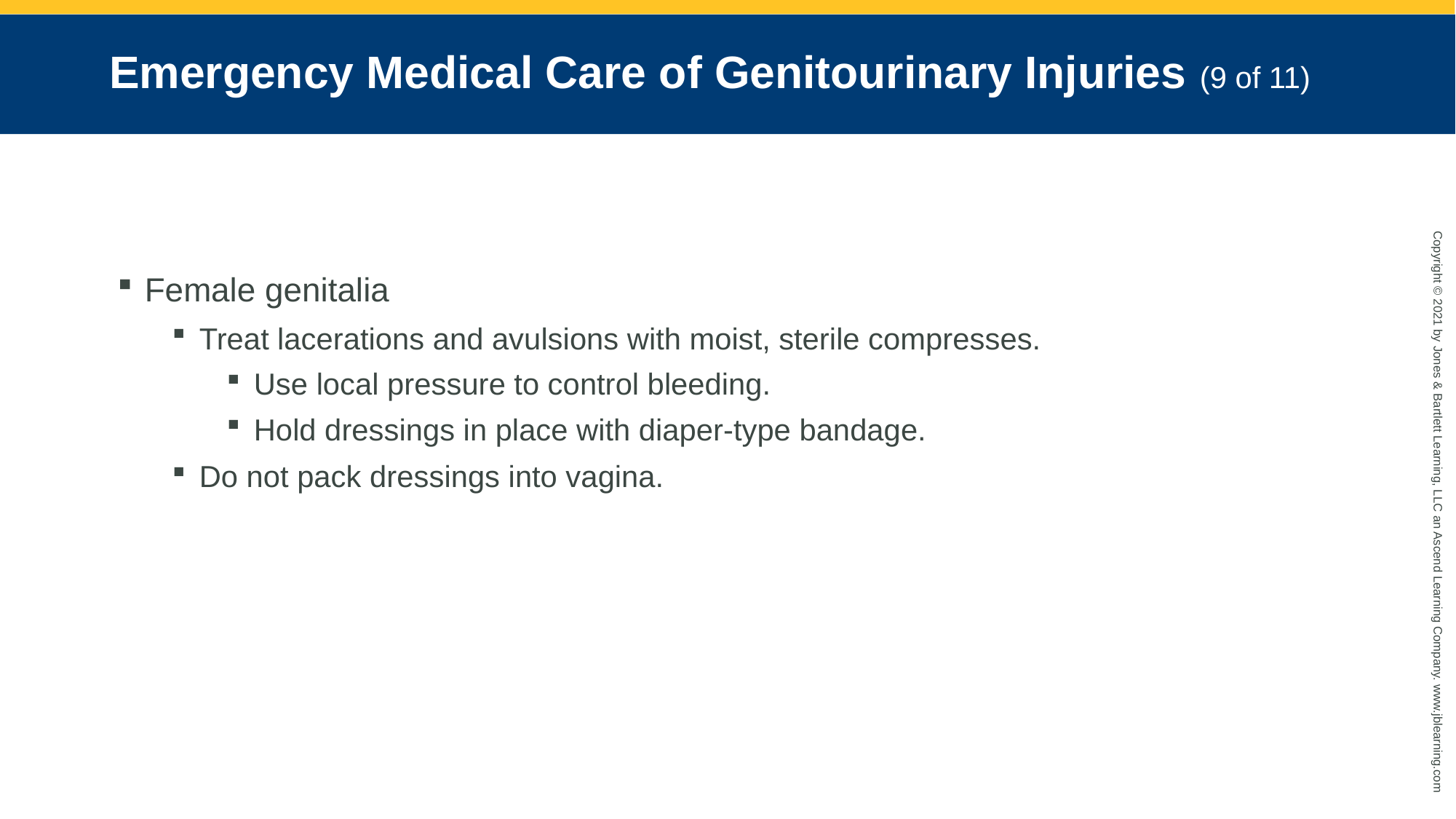

# Emergency Medical Care of Genitourinary Injuries (9 of 11)
Female genitalia
Treat lacerations and avulsions with moist, sterile compresses.
Use local pressure to control bleeding.
Hold dressings in place with diaper-type bandage.
Do not pack dressings into vagina.